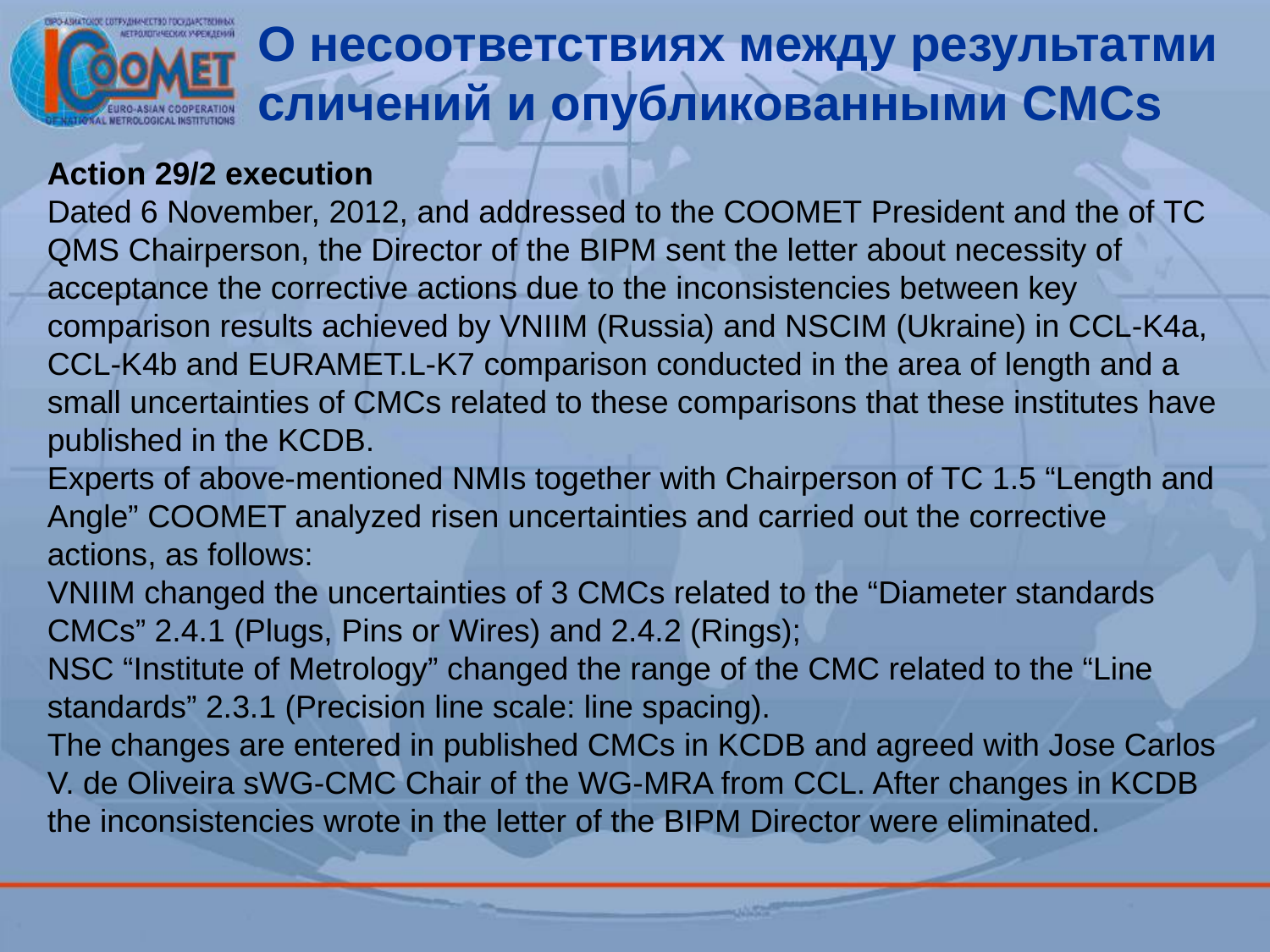

О несоответствиях между результатми сличений и опубликованными CMCs
Action 29/2 execution
Dated 6 November, 2012, and addressed to the СООМЕТ President and the of ТC QMS Chairperson, the Director of the BIPM sent the letter about necessity of acceptance the corrective actions due to the inconsistencies between key comparison results achieved by VNIIM (Russia) and NSCIM (Ukraine) in CCL-K4a, CCL-K4b and EURAMET.L-K7 comparison conducted in the area of length and a small uncertainties of СМСs related to these comparisons that these institutes have published in the KCDB.
Experts of above-mentioned NMIs together with Chairperson of TC 1.5 “Length and Angle” COOMET analyzed risen uncertainties and carried out the corrective actions, as follows:
VNIIM changed the uncertainties of 3 СМСs related to the “Diameter standards CMCs” 2.4.1 (Plugs, Pins or Wires) and 2.4.2 (Rings);
NSC “Institute of Metrology” changed the range of the СМС related to the “Line standards” 2.3.1 (Precision line scale: line spacing).
The changes are entered in published СМСs in KCDB and agreed with Jose Carlos V. de Oliveira sWG-CMC Chair of the WG-MRA from CCL. After changes in KCDB the inconsistencies wrote in the letter of the BIPM Director were eliminated.